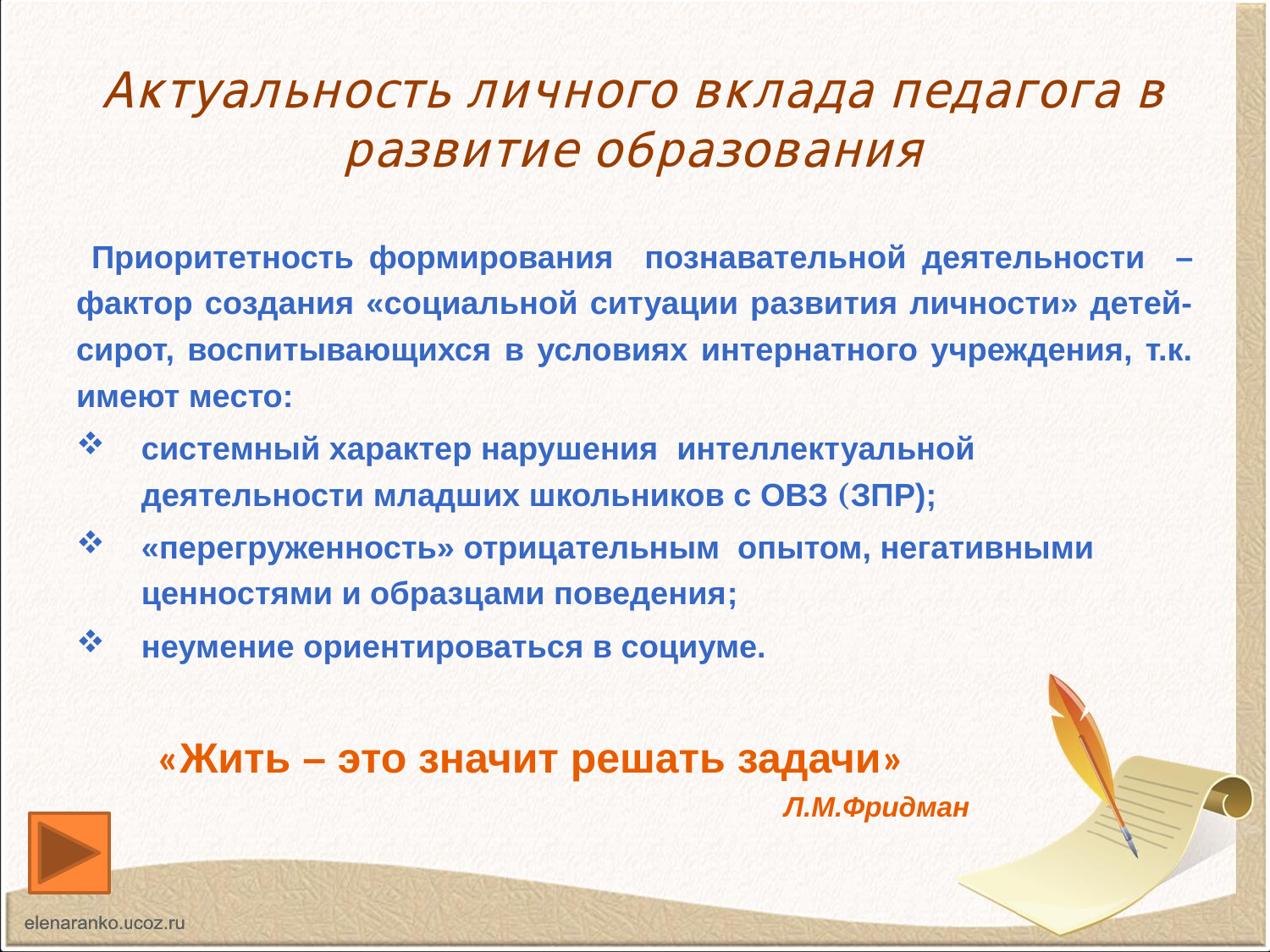

# Актуальность личного вклада педагога в развитие образования
 Приоритетность формирования  познавательной деятельности  – фактор создания «социальной ситуации развития личности» детей-сирот, воспитывающихся в условиях интернатного учреждения, т.к. имеют место:
системный характер нарушения  интеллектуальной деятельности младших школьников с ОВЗ (ЗПР);
«перегруженность» отрицательным  опытом, негативными ценностями и образцами поведения;
неумение ориентироваться в социуме.
«Жить – это значит решать задачи»
Л.М.Фридман